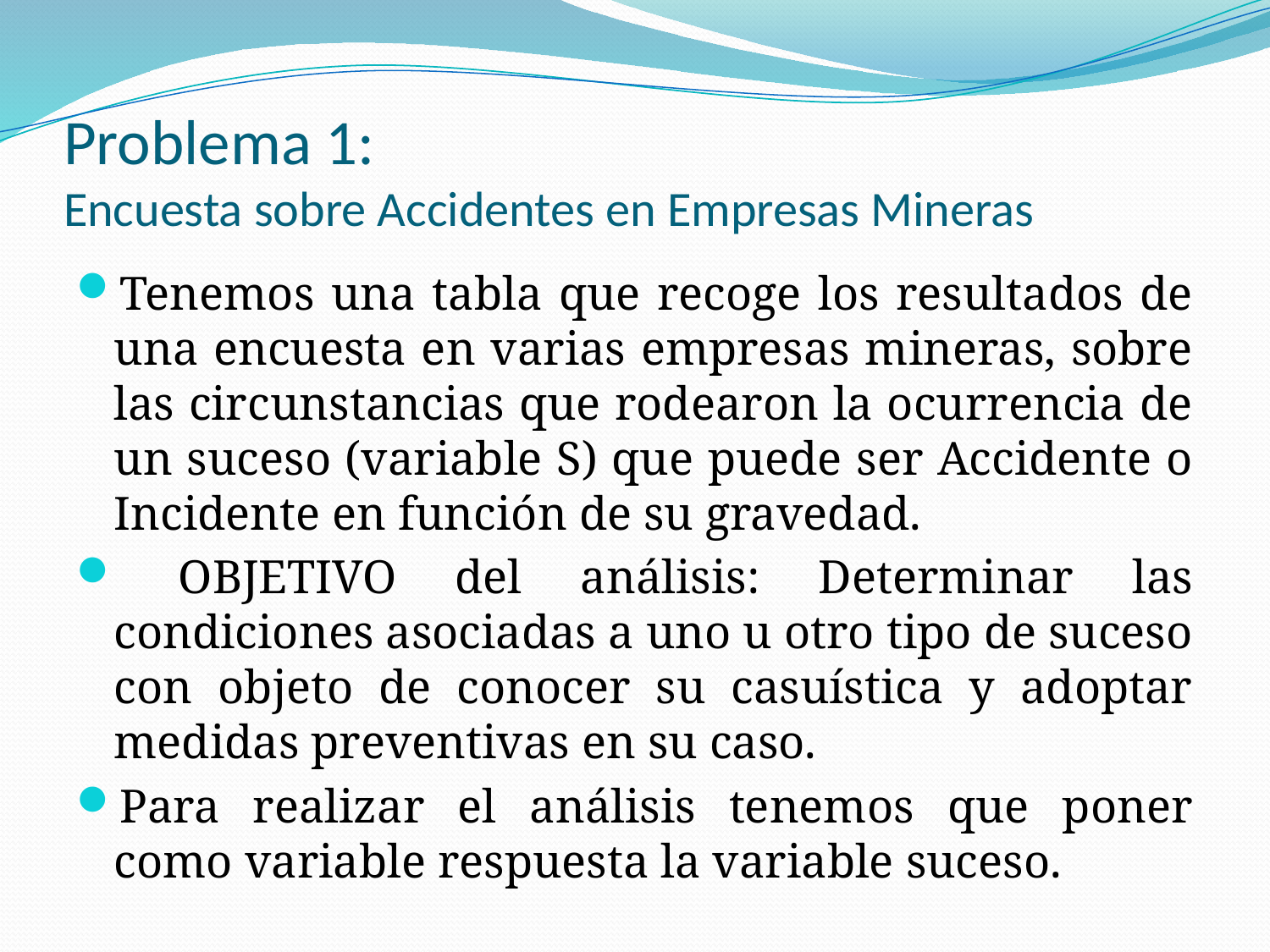

# Problema 1: Encuesta sobre Accidentes en Empresas Mineras
Tenemos una tabla que recoge los resultados de una encuesta en varias empresas mineras, sobre las circunstancias que rodearon la ocurrencia de un suceso (variable S) que puede ser Accidente o Incidente en función de su gravedad.
 OBJETIVO del análisis: Determinar las condiciones asociadas a uno u otro tipo de suceso con objeto de conocer su casuística y adoptar medidas preventivas en su caso.
Para realizar el análisis tenemos que poner como variable respuesta la variable suceso.